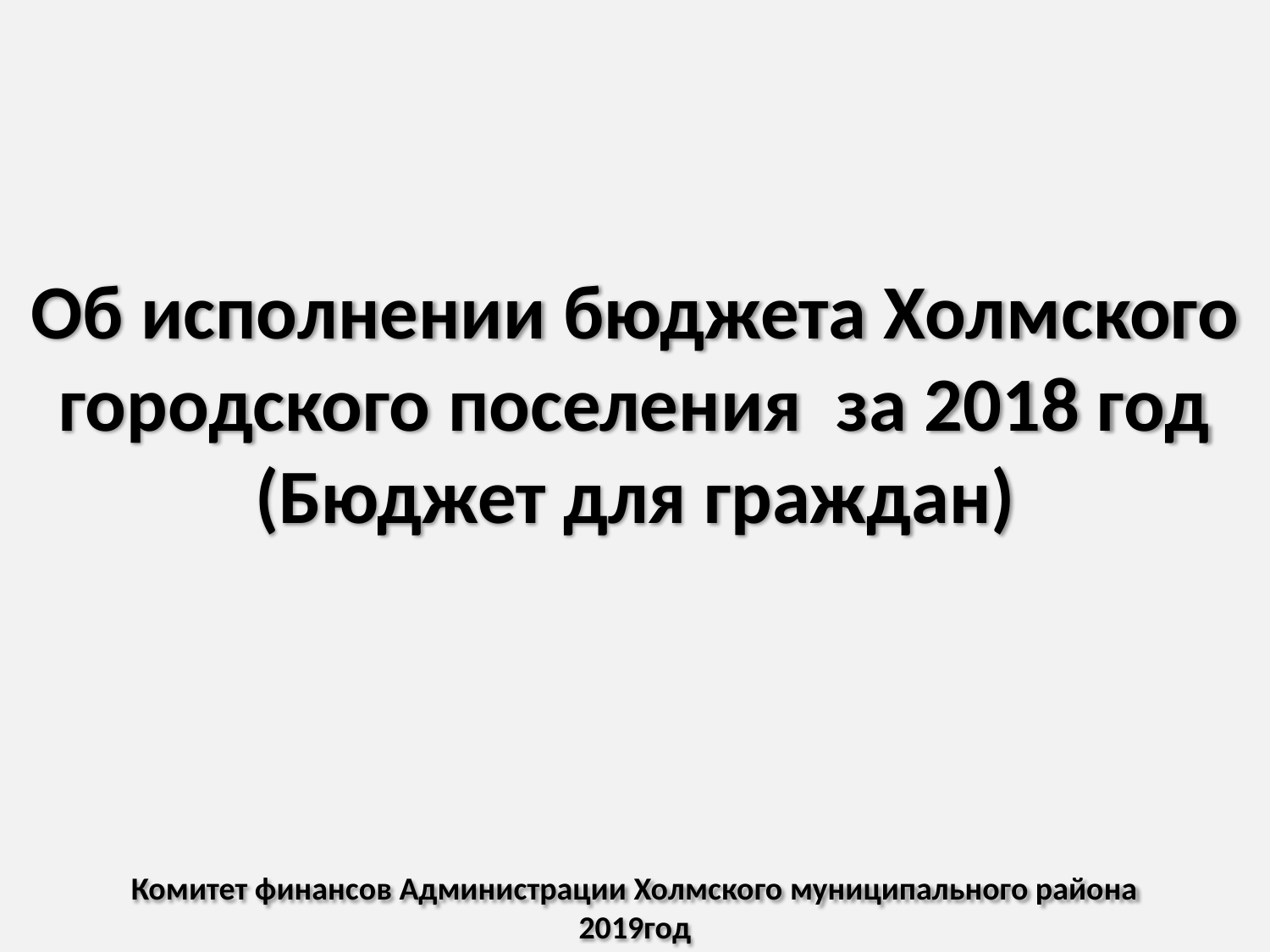

Об исполнении бюджета Холмского городского поселения  за 2018 год
(Бюджет для граждан)
Комитет финансов Администрации Холмского муниципального района
2019год